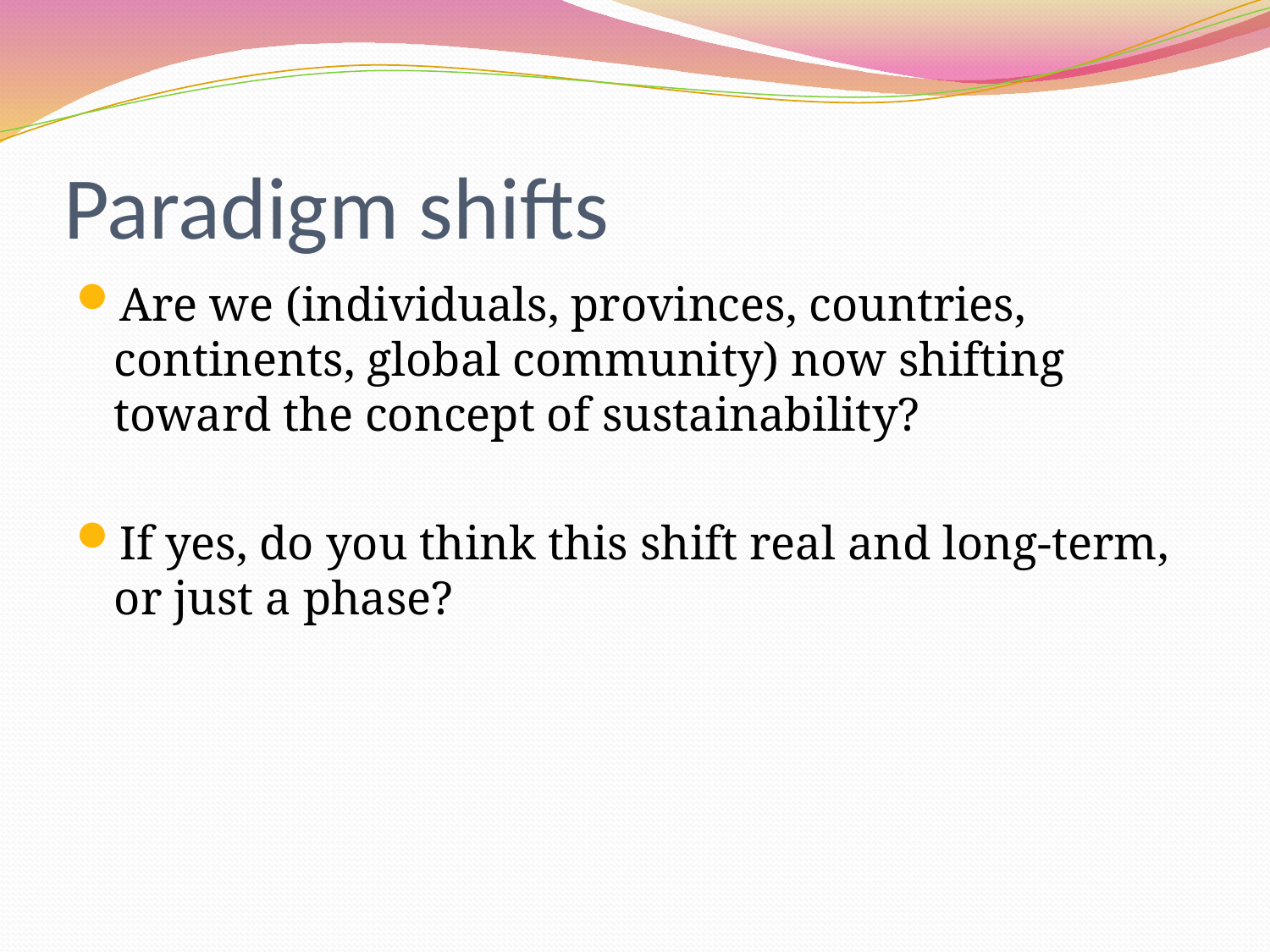

# Paradigm shifts
Are we (individuals, provinces, countries, continents, global community) now shifting toward the concept of sustainability?

If yes, do you think this shift real and long-term, or just a phase?